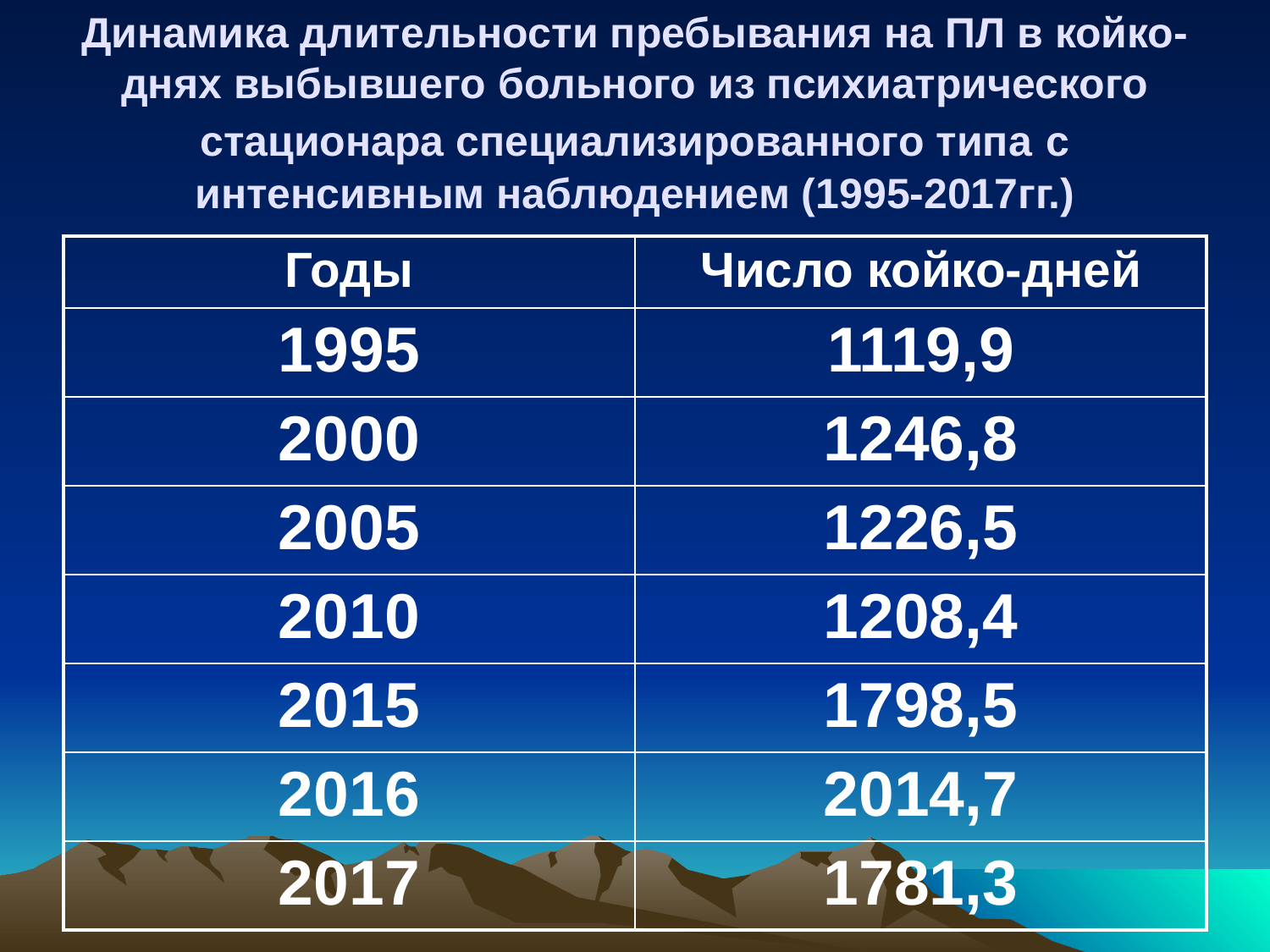

# Динамика длительности пребывания на ПЛ в койко-днях выбывшего больного из психиатрического стационара специализированного типа с интенсивным наблюдением (1995-2017гг.)
| Годы | Число койко-дней |
| --- | --- |
| 1995 | 1119,9 |
| 2000 | 1246,8 |
| 2005 | 1226,5 |
| 2010 | 1208,4 |
| 2015 | 1798,5 |
| 2016 | 2014,7 |
| 2017 | 1781,3 |